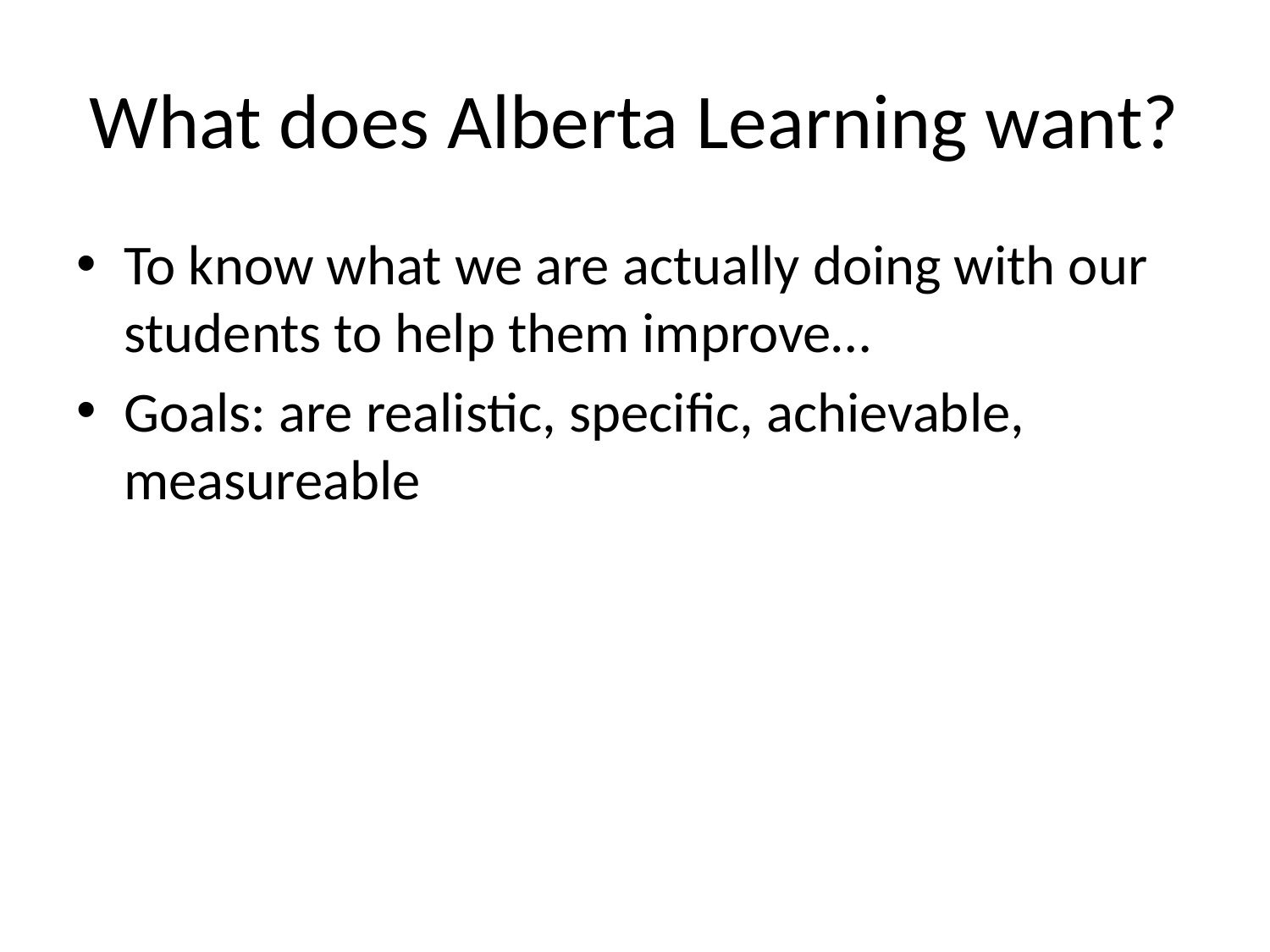

# What does Alberta Learning want?
To know what we are actually doing with our students to help them improve…
Goals: are realistic, specific, achievable, measureable